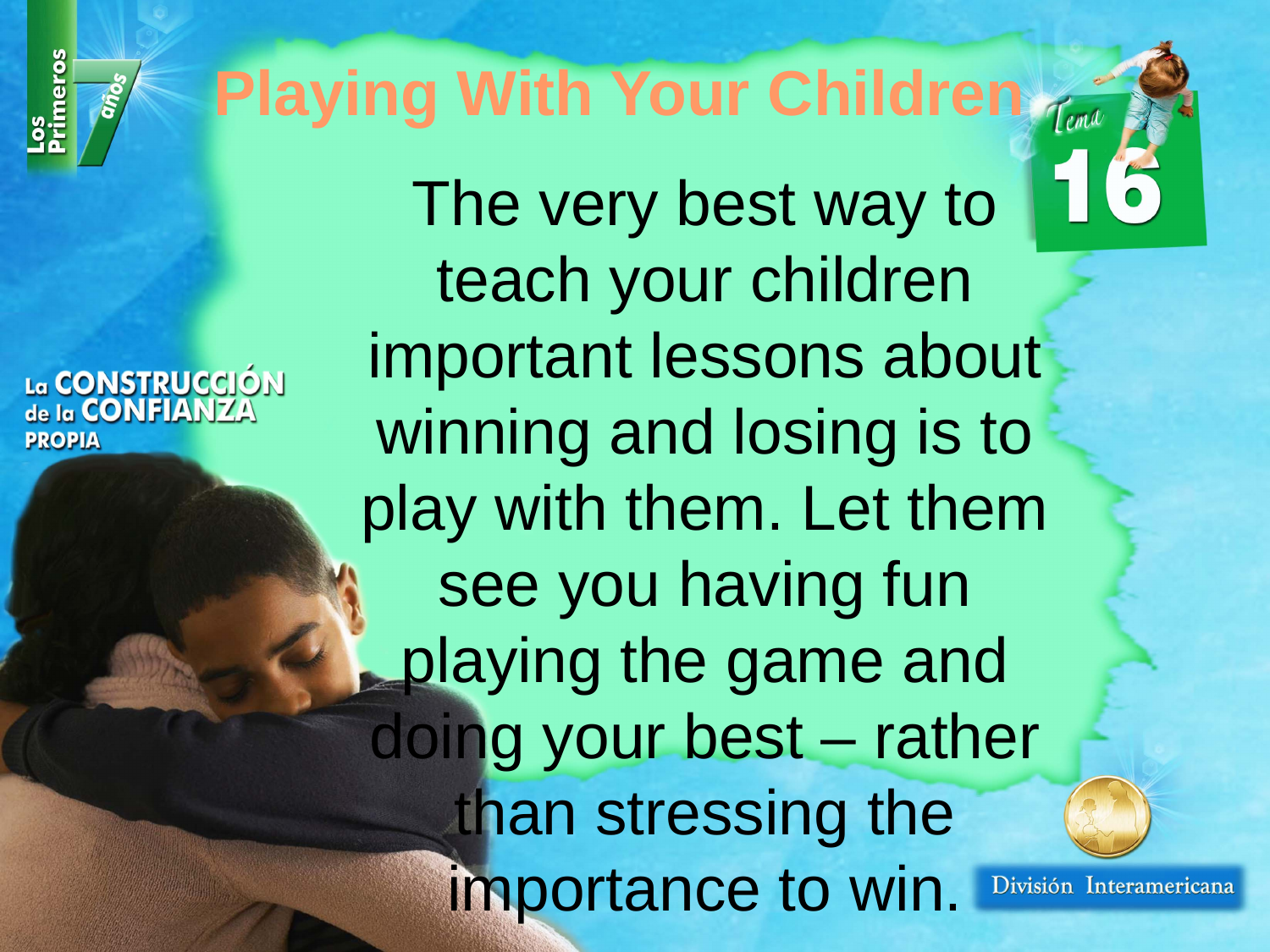

Playing With Your Children
The very best way to teach your children important lessons about winning and losing is to play with them. Let them see you having fun playing the game and doing your best – rather than stressing the importance to win.